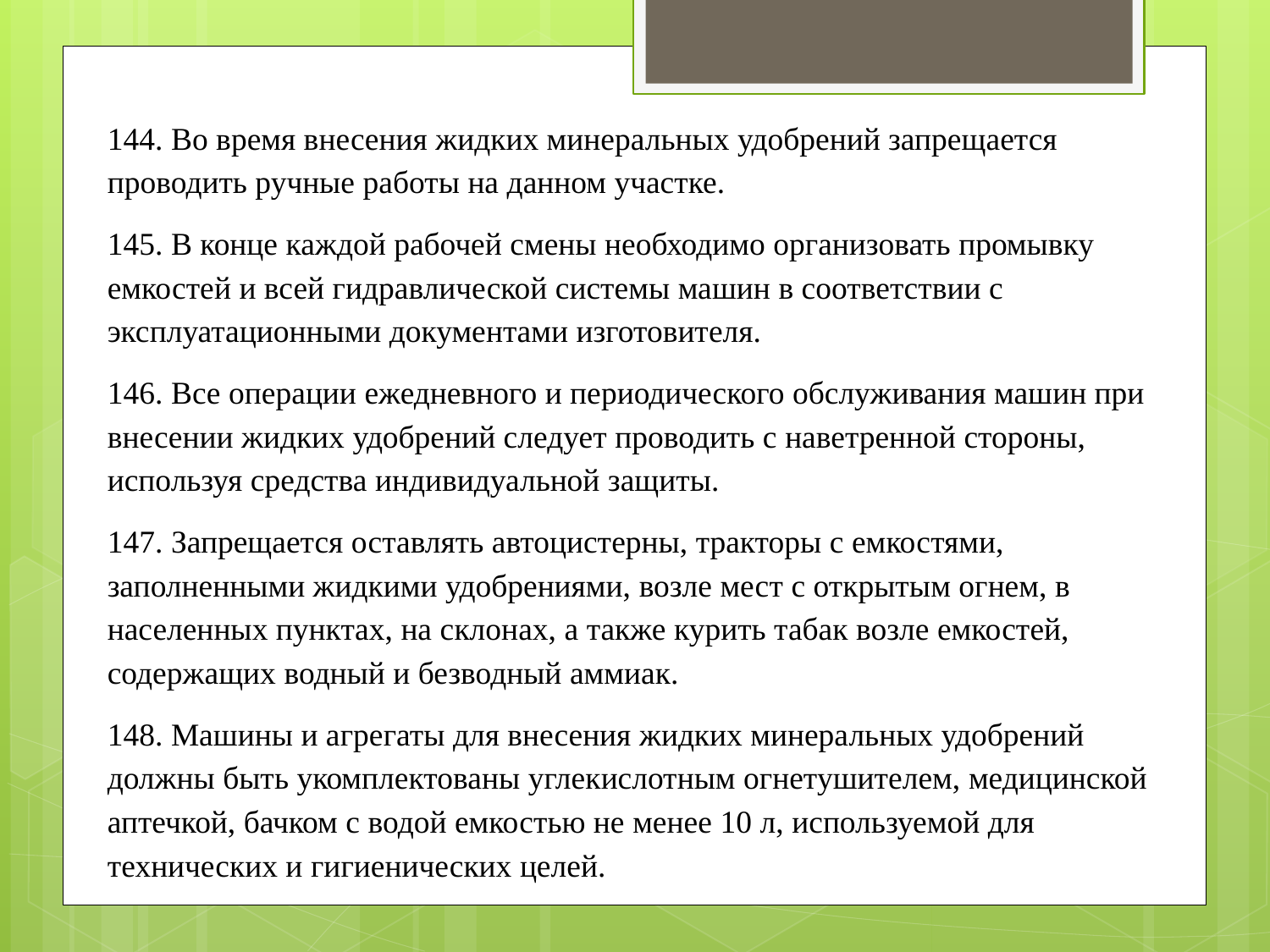

144. Во время внесения жидких минеральных удобрений запрещается проводить ручные работы на данном участке.
145. В конце каждой рабочей смены необходимо организовать промывку емкостей и всей гидравлической системы машин в соответствии с эксплуатационными документами изготовителя.
146. Все операции ежедневного и периодического обслуживания машин при внесении жидких удобрений следует проводить с наветренной стороны, используя средства индивидуальной защиты.
147. Запрещается оставлять автоцистерны, тракторы с емкостями, заполненными жидкими удобрениями, возле мест с открытым огнем, в населенных пунктах, на склонах, а также курить табак возле емкостей, содержащих водный и безводный аммиак.
148. Машины и агрегаты для внесения жидких минеральных удобрений должны быть укомплектованы углекислотным огнетушителем, медицинской аптечкой, бачком с водой емкостью не менее 10 л, используемой для технических и гигиенических целей.